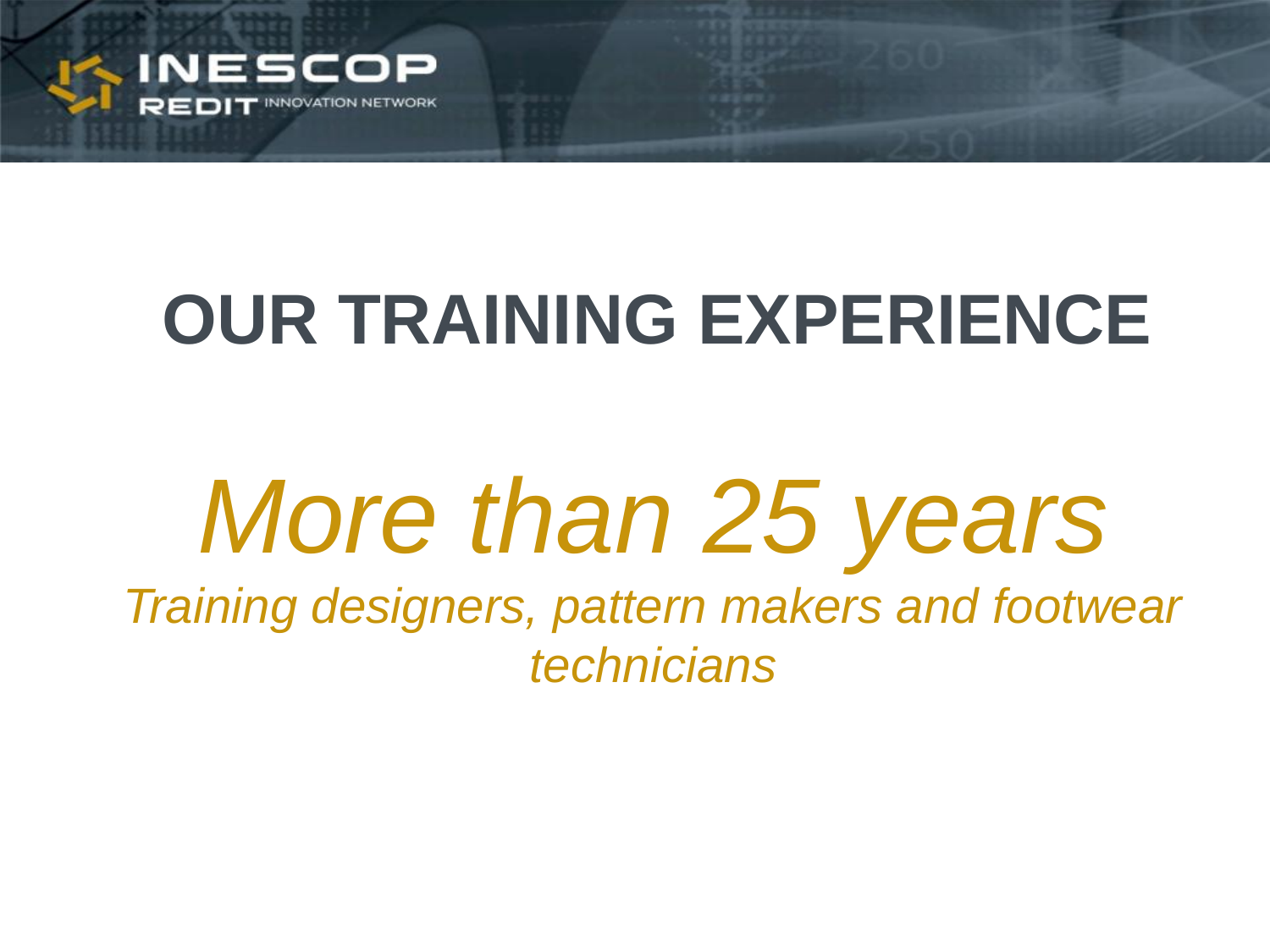

OUR TRAINING EXPERIENCE
More than 25 years
Training designers, pattern makers and footwear technicians

14 de  22